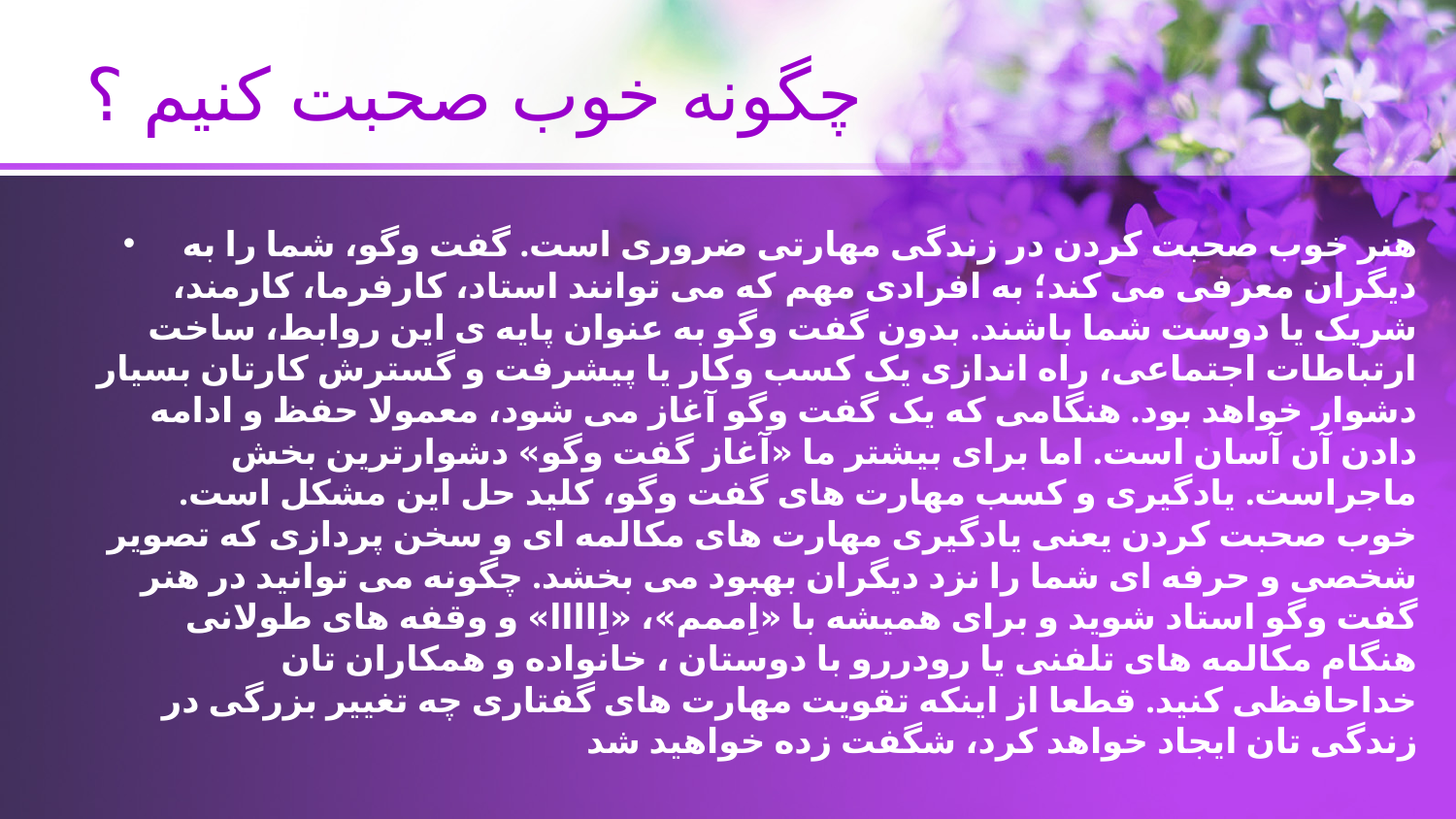

# چگونه خوب صحبت کنیم ؟
هنر خوب صحبت کردن در زندگی مهارتی ضروری است. گفت وگو، شما را به دیگران معرفی می کند؛ به افرادی مهم که می توانند استاد، کارفرما، کارمند، شریک یا دوست شما باشند. بدون گفت وگو به عنوان پایه ی این روابط، ساخت ارتباطات اجتماعی، راه اندازی یک کسب وکار یا پیشرفت و گسترش کارتان بسیار دشوار خواهد بود. هنگامی که یک گفت وگو آغاز می شود، معمولا حفظ و ادامه دادن آن آسان است. اما برای بیشتر ما «آغاز گفت وگو» دشوارترین بخش ماجراست. یادگیری و کسب مهارت های گفت وگو، کلید حل این مشکل است. خوب صحبت کردن یعنی یادگیری مهارت های مکالمه ای و سخن پردازی که تصویر شخصی و حرفه ای شما را نزد دیگران بهبود می بخشد. چگونه می توانید در هنر گفت وگو استاد شوید و برای همیشه با «اِممم»، «اِاااا» و وقفه های طولانی هنگام مکالمه های تلفنی یا رودررو با دوستان ، خانواده و همکاران تان خداحافظی کنید. قطعا از اینکه تقویت مهارت های گفتاری چه تغییر بزرگی در زندگی تان ایجاد خواهد کرد، شگفت زده خواهید شد